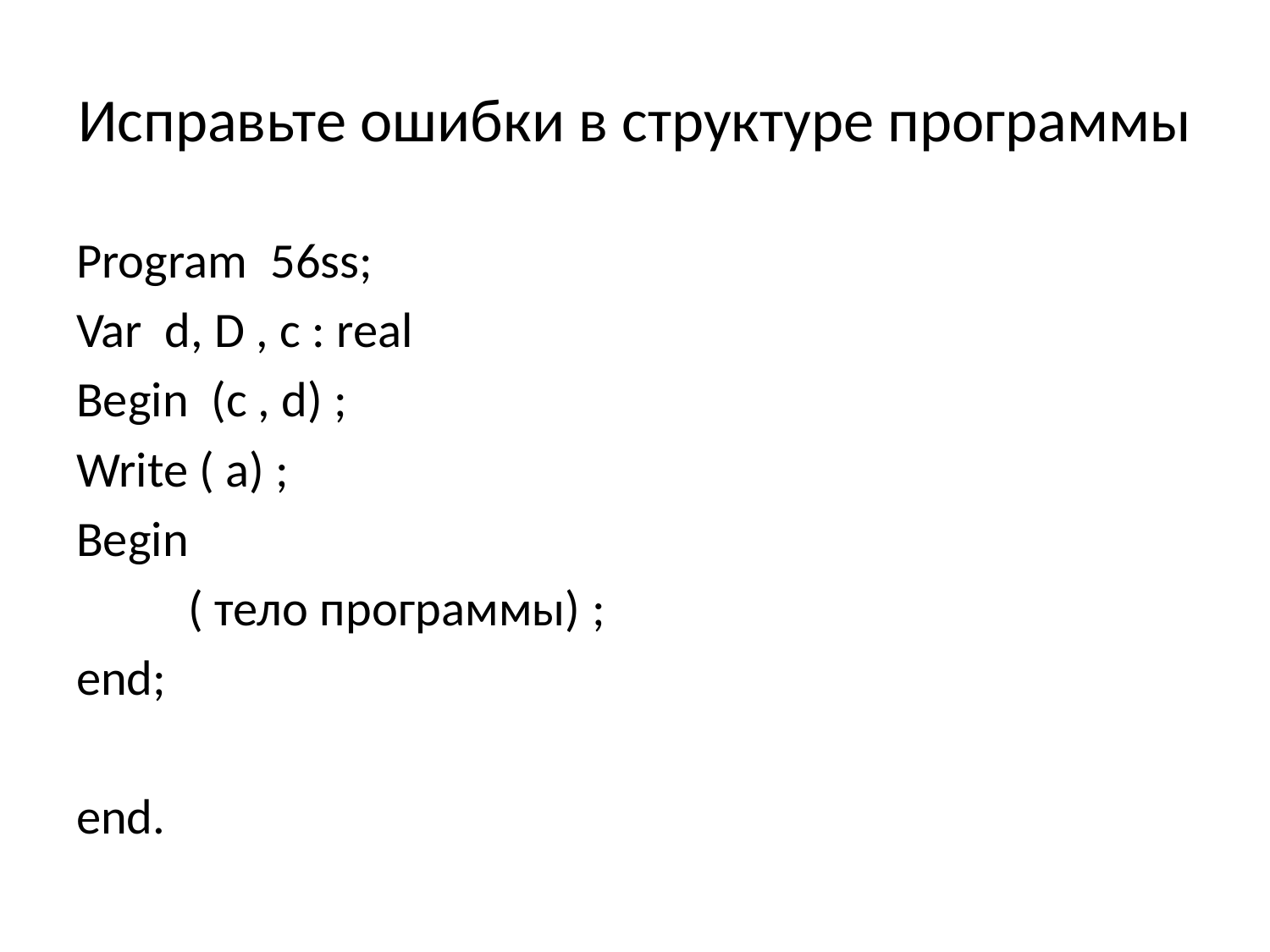

# Исправьте ошибки в структуре программы
Program  56ss;
Var  d, D , c : real
Begin  (c , d) ;
Write ( a) ;
Begin
          ( тело программы) ;
end;

end.